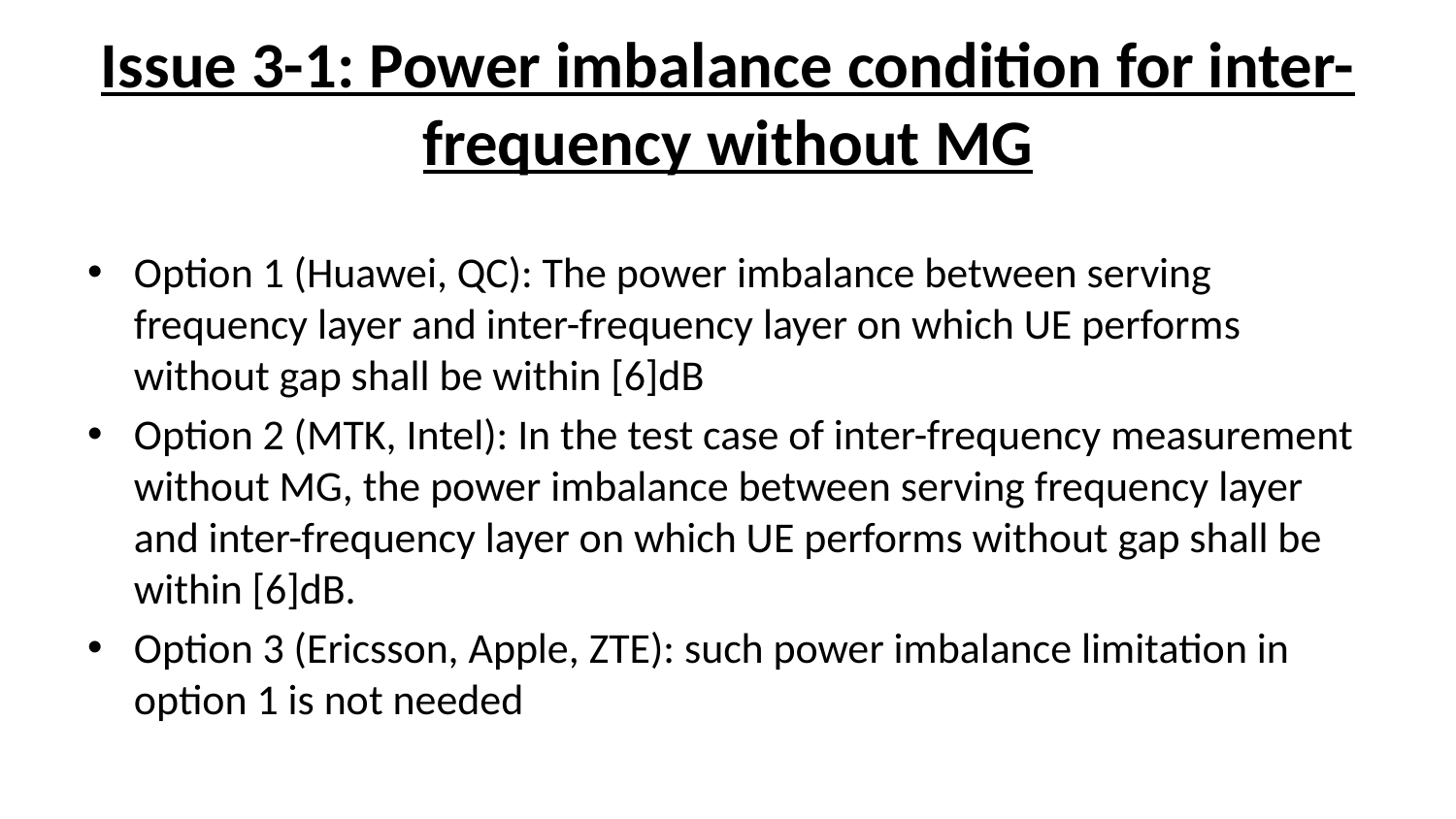

# Issue 3-1: Power imbalance condition for inter-frequency without MG

Option 1 (Huawei, QC): The power imbalance between serving frequency layer and inter-frequency layer on which UE performs without gap shall be within [6]dB
Option 2 (MTK, Intel): In the test case of inter-frequency measurement without MG, the power imbalance between serving frequency layer and inter-frequency layer on which UE performs without gap shall be within [6]dB.
Option 3 (Ericsson, Apple, ZTE): such power imbalance limitation in option 1 is not needed